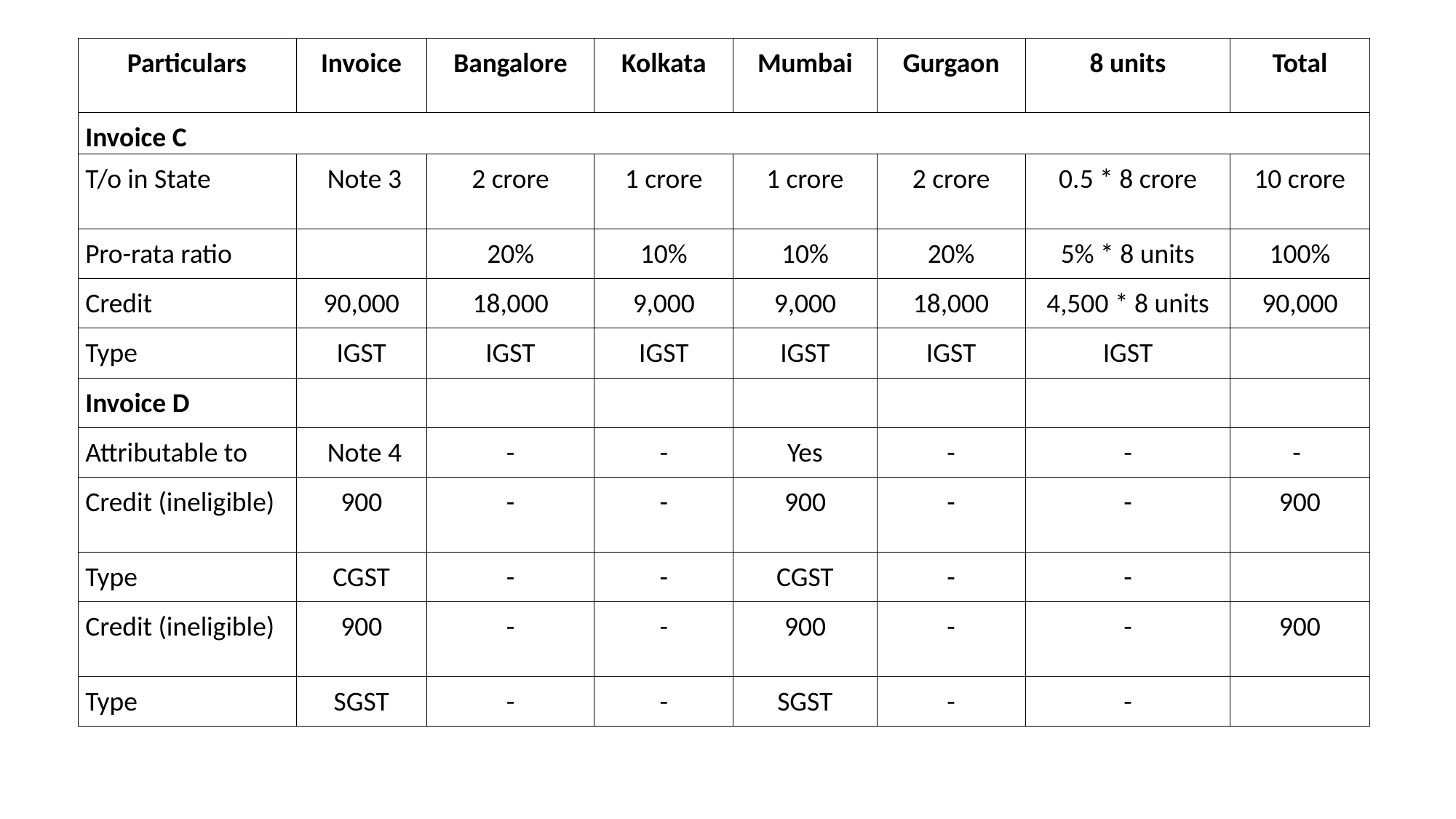

| Particulars | Invoice | Bangalore | Kolkata | Mumbai | Gurgaon | 8 units | Total |
| --- | --- | --- | --- | --- | --- | --- | --- |
| Invoice C |  |  |  |  |  |  |  |
| T/o in State | Note 3 | 2 crore | 1 crore | 1 crore | 2 crore | 0.5 \* 8 crore | 10 crore |
| Pro-rata ratio |  | 20% | 10% | 10% | 20% | 5% \* 8 units | 100% |
| Credit | 90,000 | 18,000 | 9,000 | 9,000 | 18,000 | 4,500 \* 8 units | 90,000 |
| Type | IGST | IGST | IGST | IGST | IGST | IGST |  |
| Invoice D |  |  |  |  |  |  |  |
| Attributable to | Note 4 | - | - | Yes | - | - | - |
| Credit (ineligible) | 900 | - | - | 900 | - | - | 900 |
| Type | CGST | - | - | CGST | - | - |  |
| Credit (ineligible) | 900 | - | - | 900 | - | - | 900 |
| Type | SGST | - | - | SGST | - | - |  |